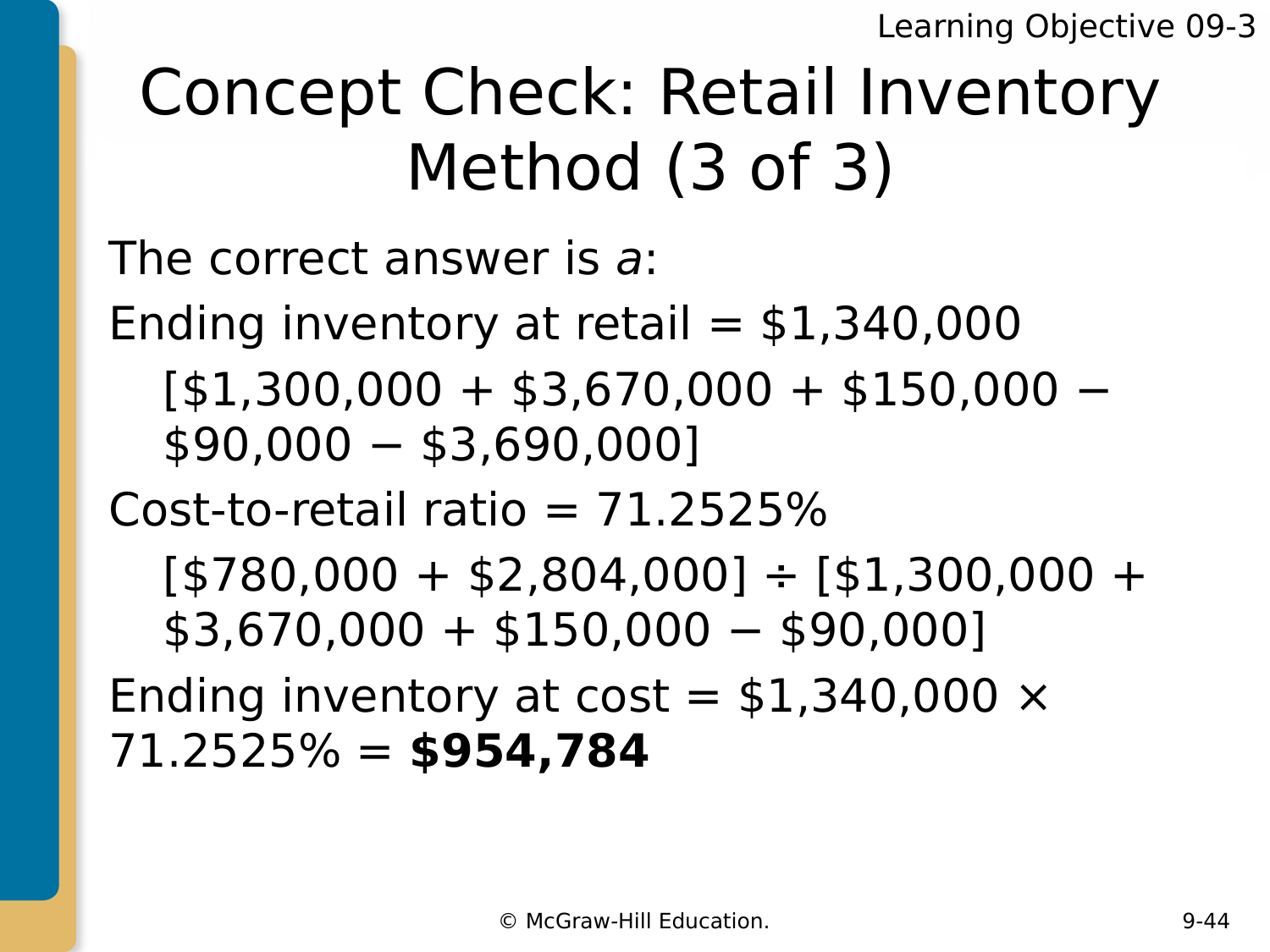

Learning Objective 09-3
# Concept Check: Retail Inventory Method (3 of 3)
The correct answer is a:
Ending inventory at retail = $1,340,000
[$1,300,000 + $3,670,000 + $150,000 − $90,000 − $3,690,000]
Cost-to-retail ratio = 71.2525%
[$780,000 + $2,804,000] ÷ [$1,300,000 + $3,670,000 + $150,000 − $90,000]
Ending inventory at cost = $1,340,000 × 71.2525% = $954,784